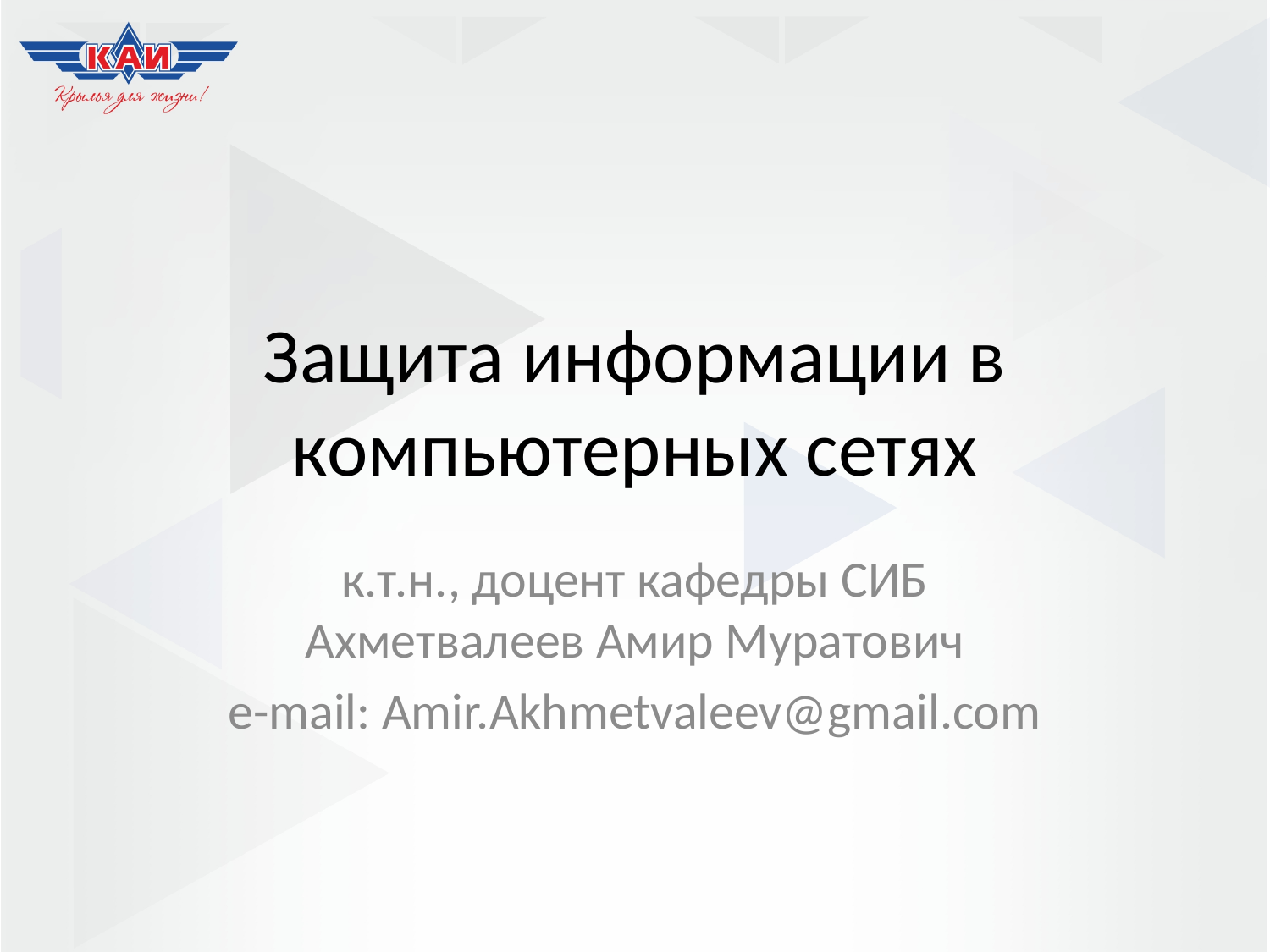

# Защита информации в компьютерных сетях
к.т.н., доцент кафедры СИБ Ахметвалеев Амир Муратович
e-mail: Amir.Akhmetvaleev@gmail.com